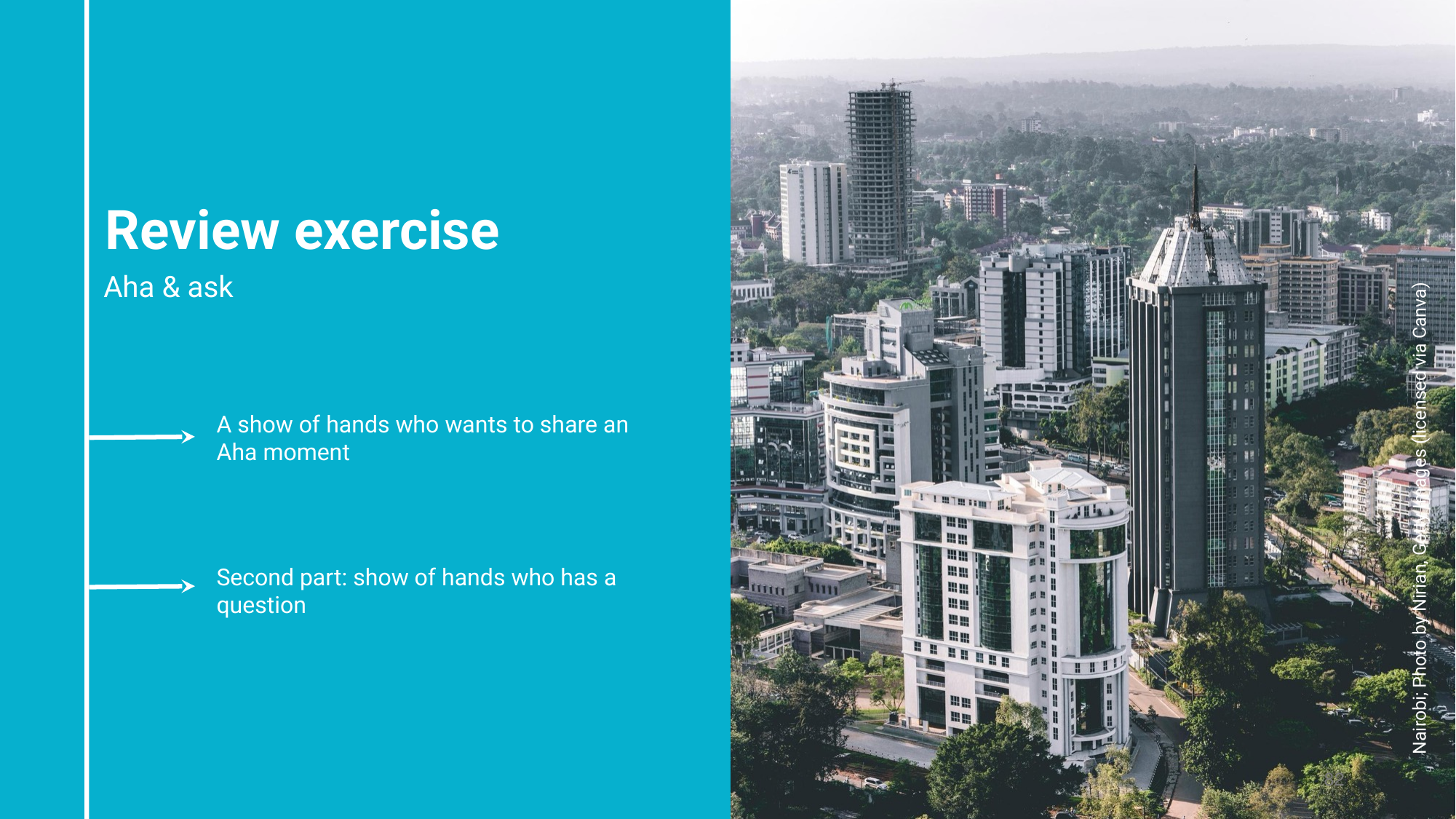

Review exercise
Aha & ask
A show of hands who wants to share an Aha moment
Nairobi; Photo by Nirian, Getty Images (licensed via Canva)
Second part: show of hands who has a question
82